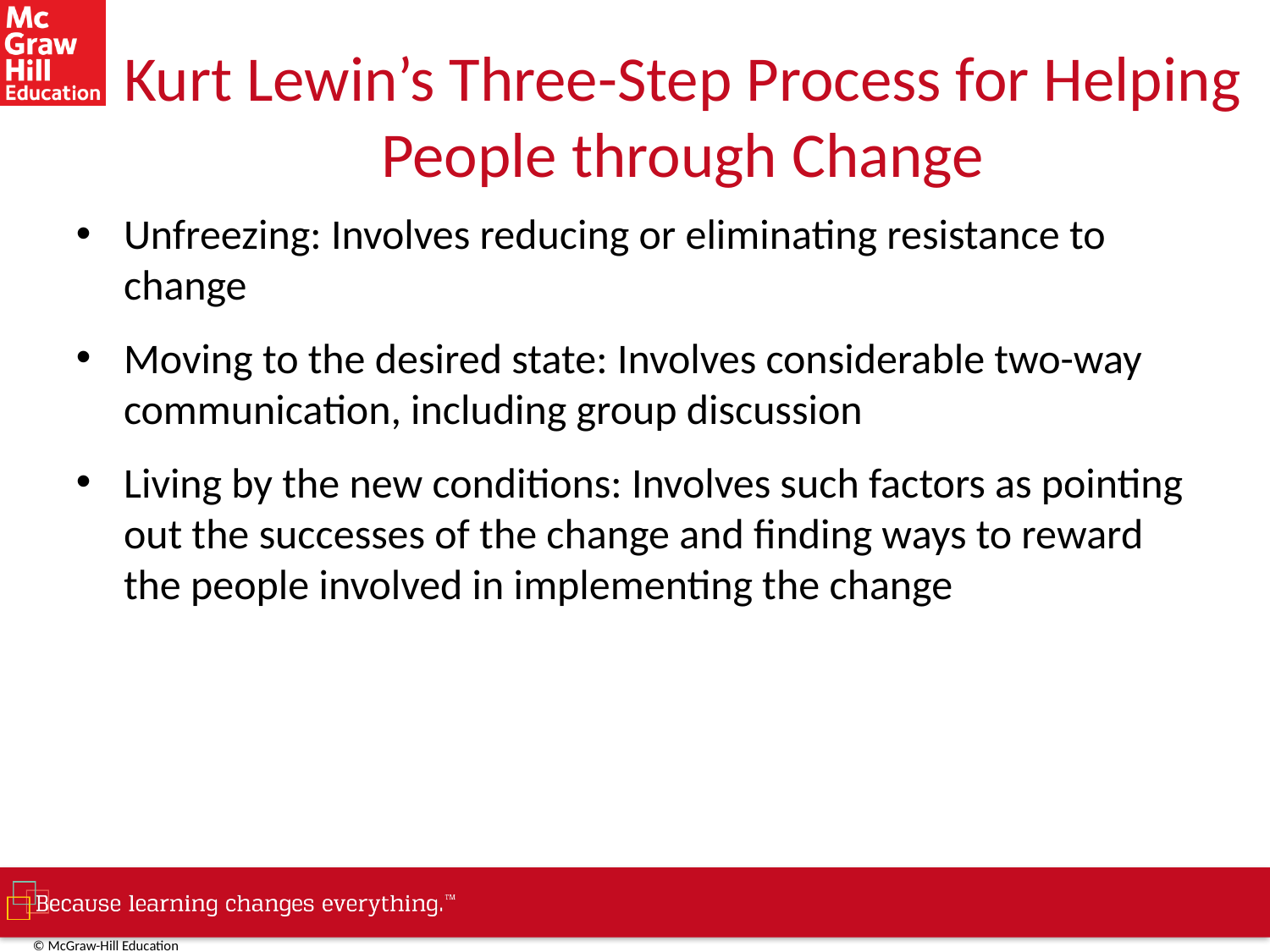

# Kurt Lewin’s Three-Step Process for Helping People through Change
Unfreezing: Involves reducing or eliminating resistance to change
Moving to the desired state: Involves considerable two-way communication, including group discussion
Living by the new conditions: Involves such factors as pointing out the successes of the change and finding ways to reward the people involved in implementing the change